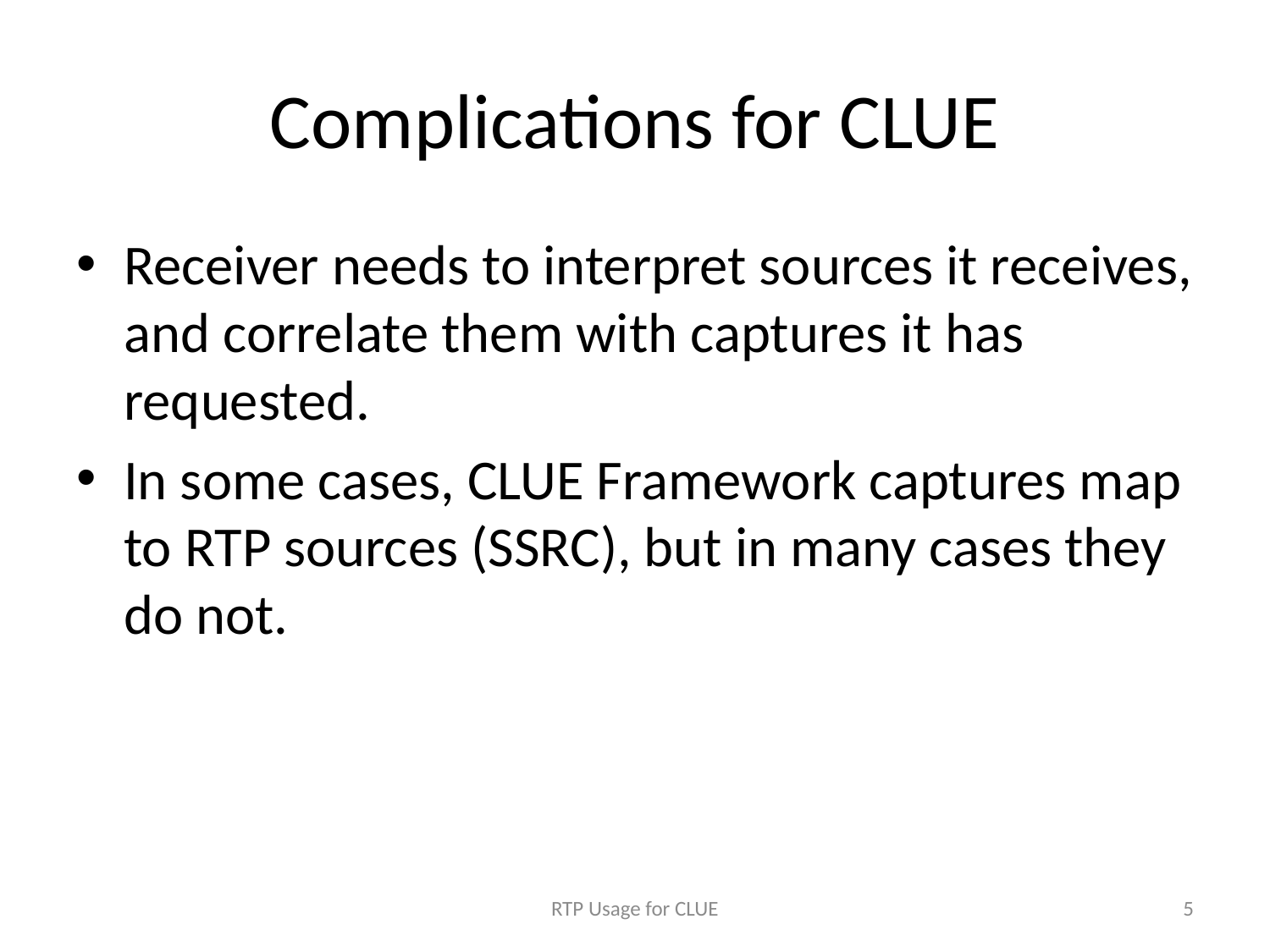

# Complications for CLUE
Receiver needs to interpret sources it receives, and correlate them with captures it has requested.
In some cases, CLUE Framework captures map to RTP sources (SSRC), but in many cases they do not.
RTP Usage for CLUE
5